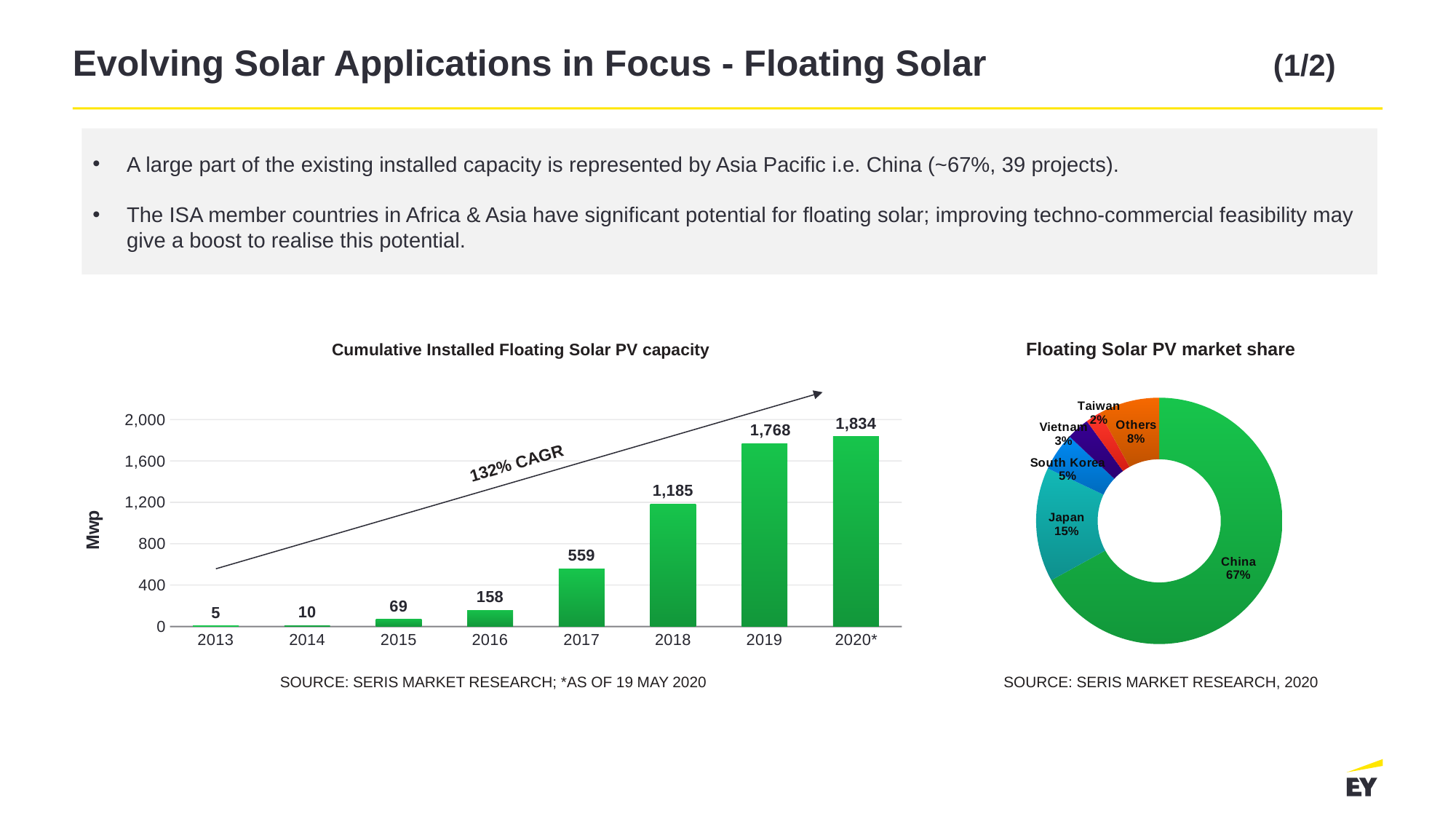

Evolving Solar Applications in Focus - Floating Solar			(1/2)
A large part of the existing installed capacity is represented by Asia Pacific i.e. China (~67%, 39 projects).

The ISA member countries in Africa & Asia have significant potential for floating solar; improving techno-commercial feasibility may give a boost to realise this potential.
Cumulative Installed Floating Solar PV capacity

### Chart

| Category | Cumulative installed capacity (MWp) |
|---|---|
| 2013 | 4.806799999999999 |
| 2014 | 9.762789999999999 |
| 2015 | 69.09156 |
| 2016 | 157.886 |
| 2017 | 559.19575 |
| 2018 | 1185.0490900000002 |
| 2019 | 1767.8278 |
| 2020* | 1833.89504 |
132% CAGR
Source: SERIS market research; *As of 19 May 2020
Floating Solar PV market share

### Chart

| Category | Floating Solar |
|---|---|
| China | 0.67 |
| Japan | 0.15 |
| South Korea | 0.05 |
| Vietnam | 0.03 |
| Taiwan | 0.02 |
| Others | 0.08 |
Source: SERIS market research, 2020
- 17.3 % CAGR